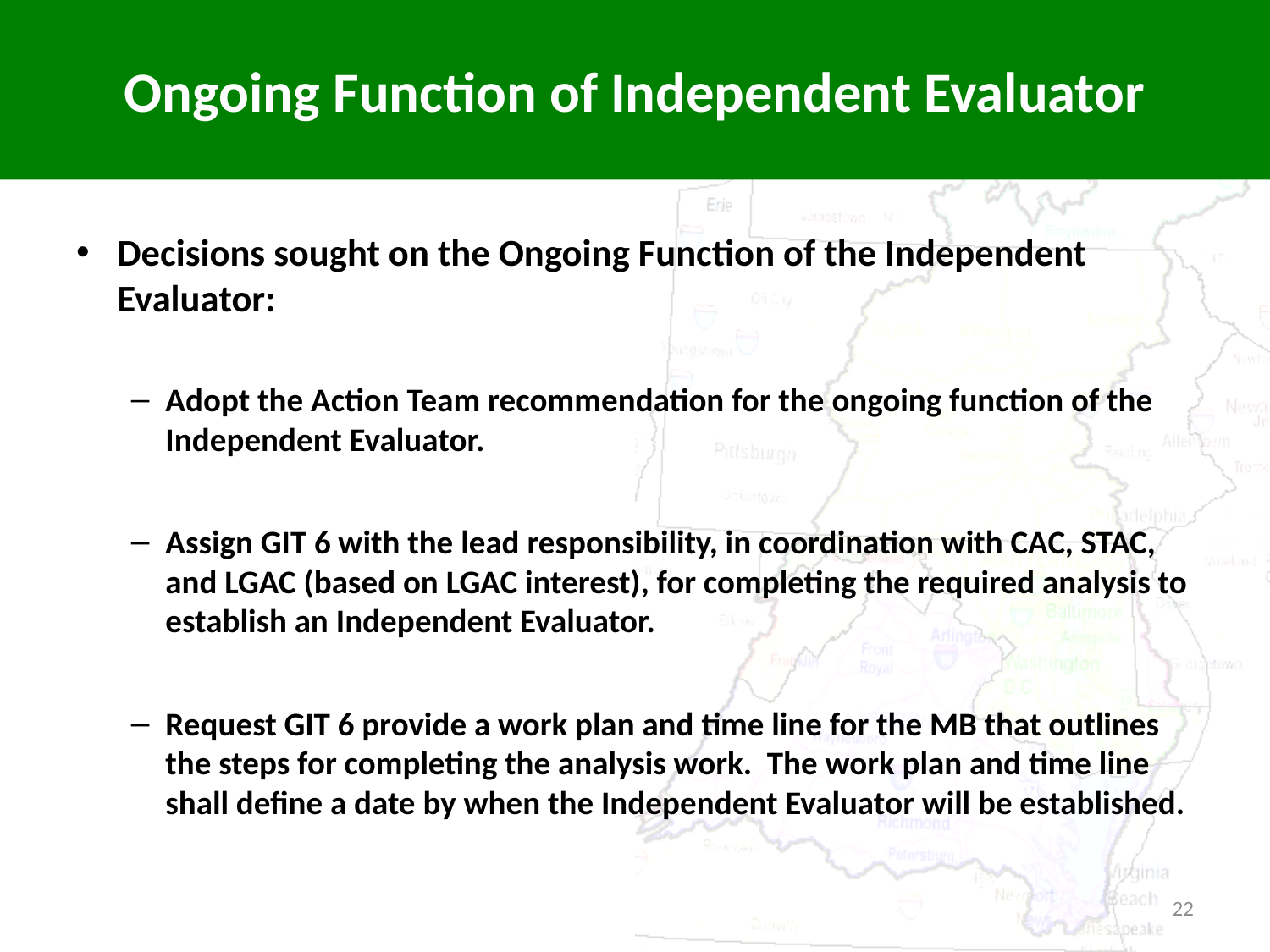

# Ongoing Function of Independent Evaluator
Decisions sought on the Ongoing Function of the Independent Evaluator:

Adopt the Action Team recommendation for the ongoing function of the Independent Evaluator.

Assign GIT 6 with the lead responsibility, in coordination with CAC, STAC, and LGAC (based on LGAC interest), for completing the required analysis to establish an Independent Evaluator.

Request GIT 6 provide a work plan and time line for the MB that outlines the steps for completing the analysis work.  The work plan and time line shall define a date by when the Independent Evaluator will be established.

22